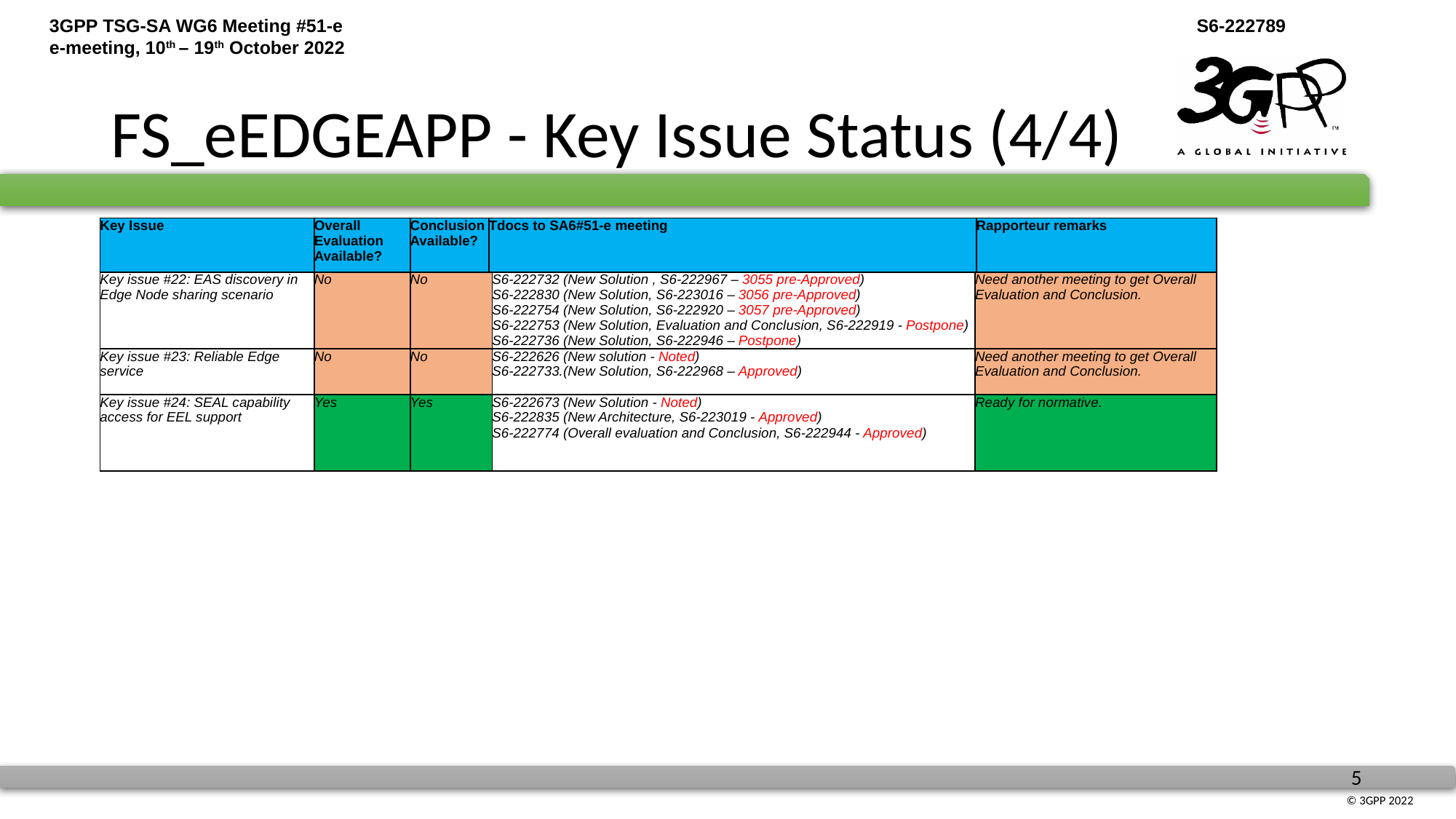

# FS_eEDGEAPP - Key Issue Status (4/4)
| Key Issue | Overall Evaluation Available? | Conclusion Available? | Tdocs to SA6#51-e meeting | Rapporteur remarks |
| --- | --- | --- | --- | --- |
| Key issue #22: EAS discovery in Edge Node sharing scenario | No | No | S6-222732 (New Solution , S6-222967 – 3055 pre-Approved) S6-222830 (New Solution, S6-223016 – 3056 pre-Approved) S6-222754 (New Solution, S6-222920 – 3057 pre-Approved) S6-222753 (New Solution, Evaluation and Conclusion, S6-222919 - Postpone) S6-222736 (New Solution, S6-222946 – Postpone) | Need another meeting to get Overall Evaluation and Conclusion. |
| --- | --- | --- | --- | --- |
| Key issue #23: Reliable Edge service | No | No | S6-222626 (New solution - Noted) S6-222733.(New Solution, S6-222968 – Approved) | Need another meeting to get Overall Evaluation and Conclusion. |
| Key issue #24: SEAL capability access for EEL support | Yes | Yes | S6-222673 (New Solution - Noted) S6-222835 (New Architecture, S6-223019 - Approved) S6-222774 (Overall evaluation and Conclusion, S6-222944 - Approved) | Ready for normative. |